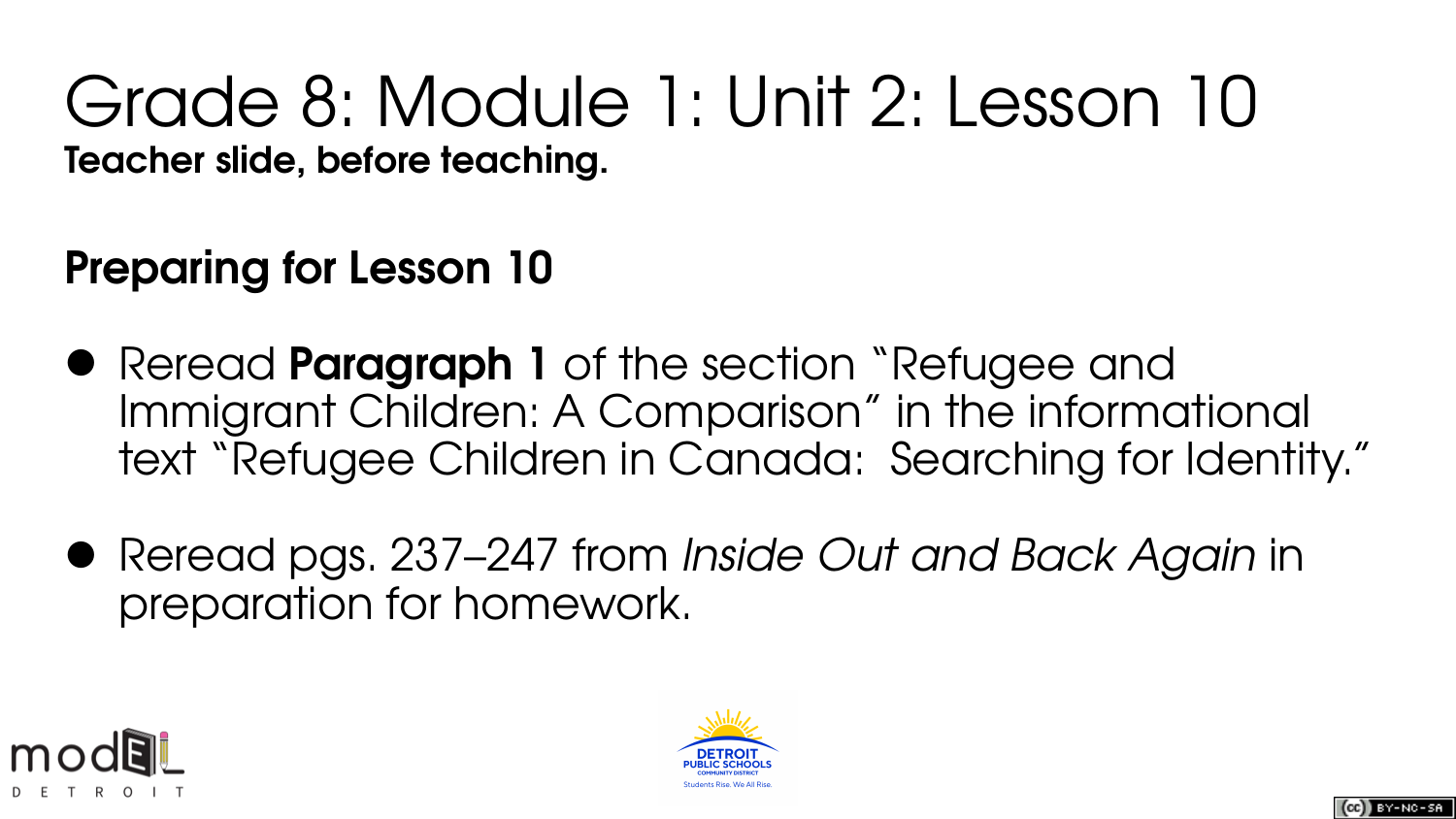

# Grade 8: Module 1: Unit 2: Lesson 10 Teacher slide, before teaching.
Preparing for Lesson 10

Reread Paragraph 1 of the section “Refugee and Immigrant Children: A Comparison” in the informational text “Refugee Children in Canada:  Searching for Identity.”

Reread pgs. 237–247 from Inside Out and Back Again in preparation for homework.